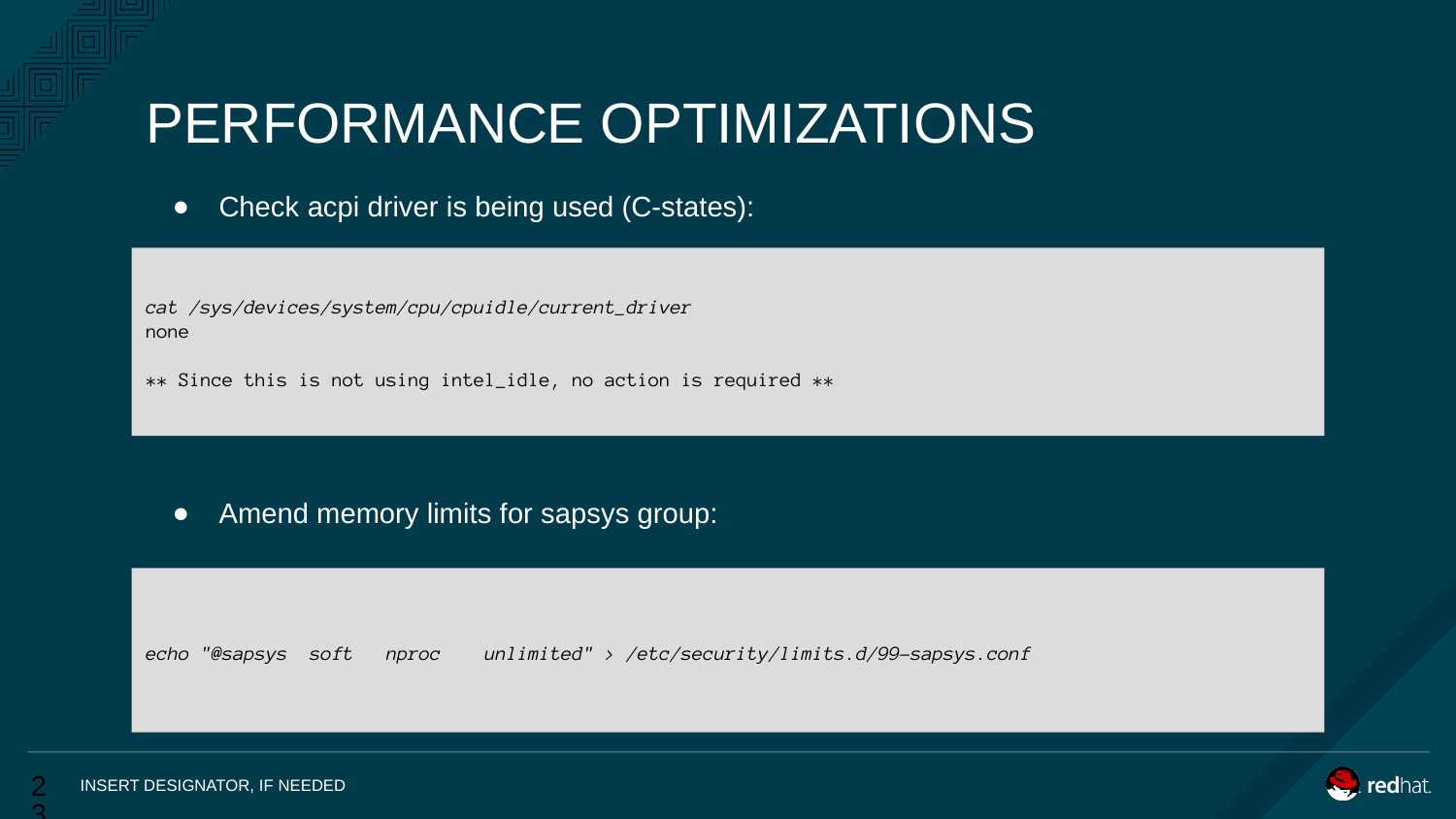

# PERFORMANCE OPTIMIZATIONS
Check acpi driver is being used (C-states):

Amend memory limits for sapsys group:
cat /sys/devices/system/cpu/cpuidle/current_driver
none

** Since this is not using intel_idle, no action is required **
echo "@sapsys  soft   nproc    unlimited" > /etc/security/limits.d/99-sapsys.conf
23